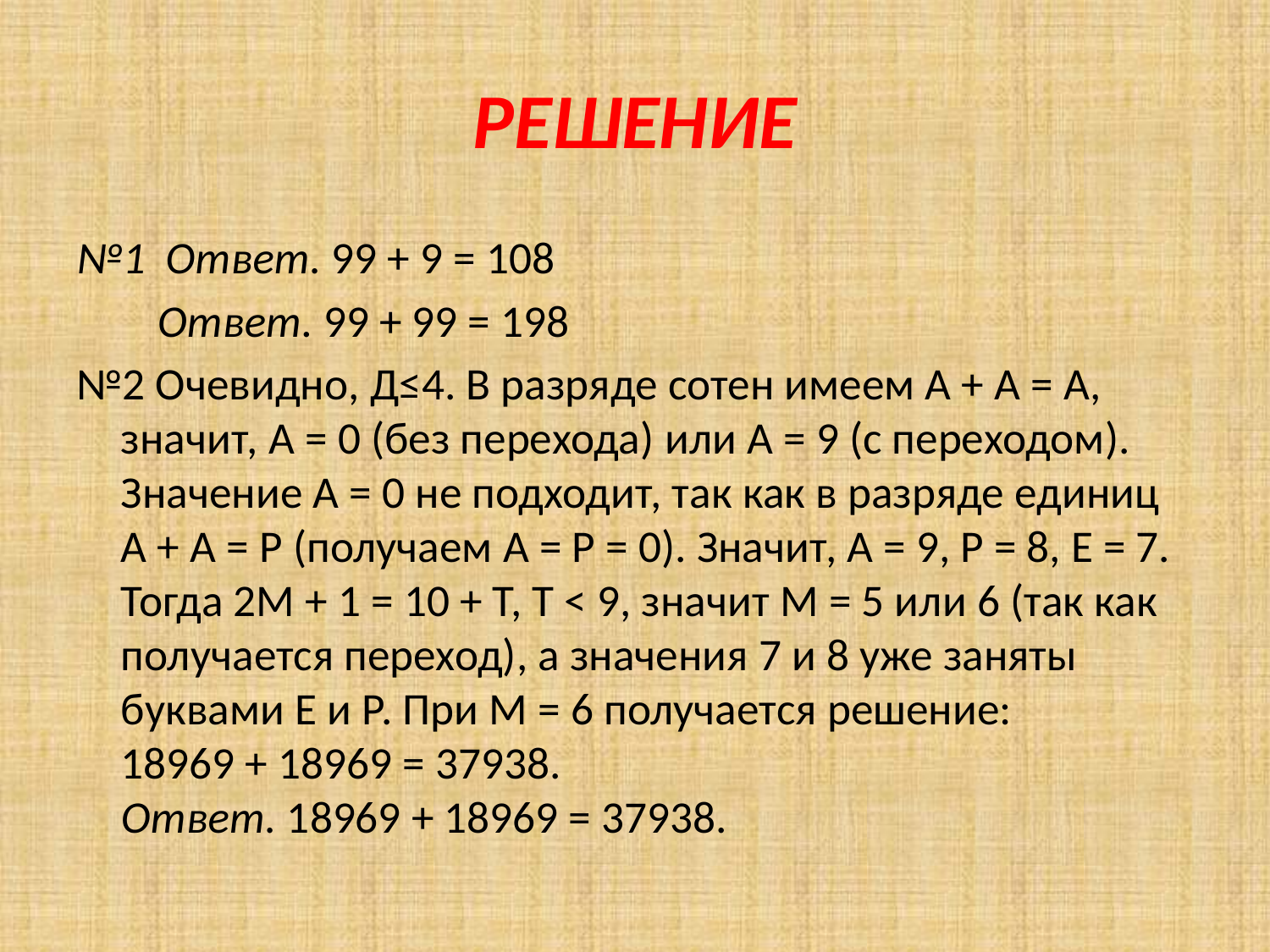

# РЕШЕНИЕ
№1  Ответ. 99 + 9 = 108
        Ответ. 99 + 99 = 198
№2 Очевидно, Д≤4. В разряде сотен имеем А + А = А, значит, А = 0 (без перехода) или А = 9 (с переходом). Значение А = 0 не подходит, так как в разряде единиц А + А = Р (получаем А = Р = 0). Значит, А = 9, Р = 8, Е = 7. Тогда 2М + 1 = 10 + Т, Т < 9, значит М = 5 или 6 (так как получается переход), а значения 7 и 8 уже заняты буквами Е и Р. При М = 6 получается решение: 
18969 + 18969 = 37938. 
Ответ. 18969 + 18969 = 37938.